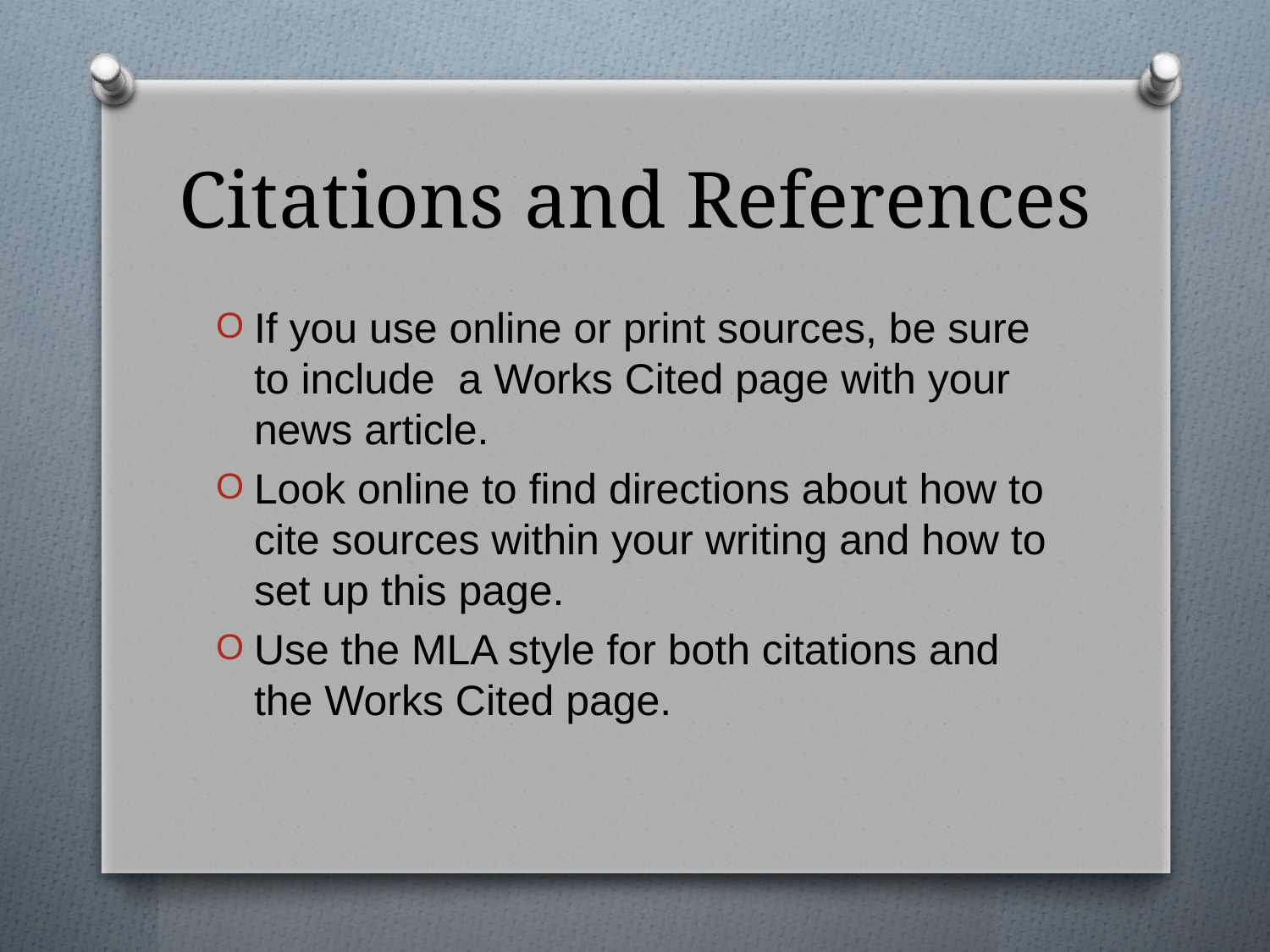

# Citations and References
If you use online or print sources, be sure to include  a Works Cited page with your news article.
Look online to find directions about how to cite sources within your writing and how to set up this page.
Use the MLA style for both citations and the Works Cited page.